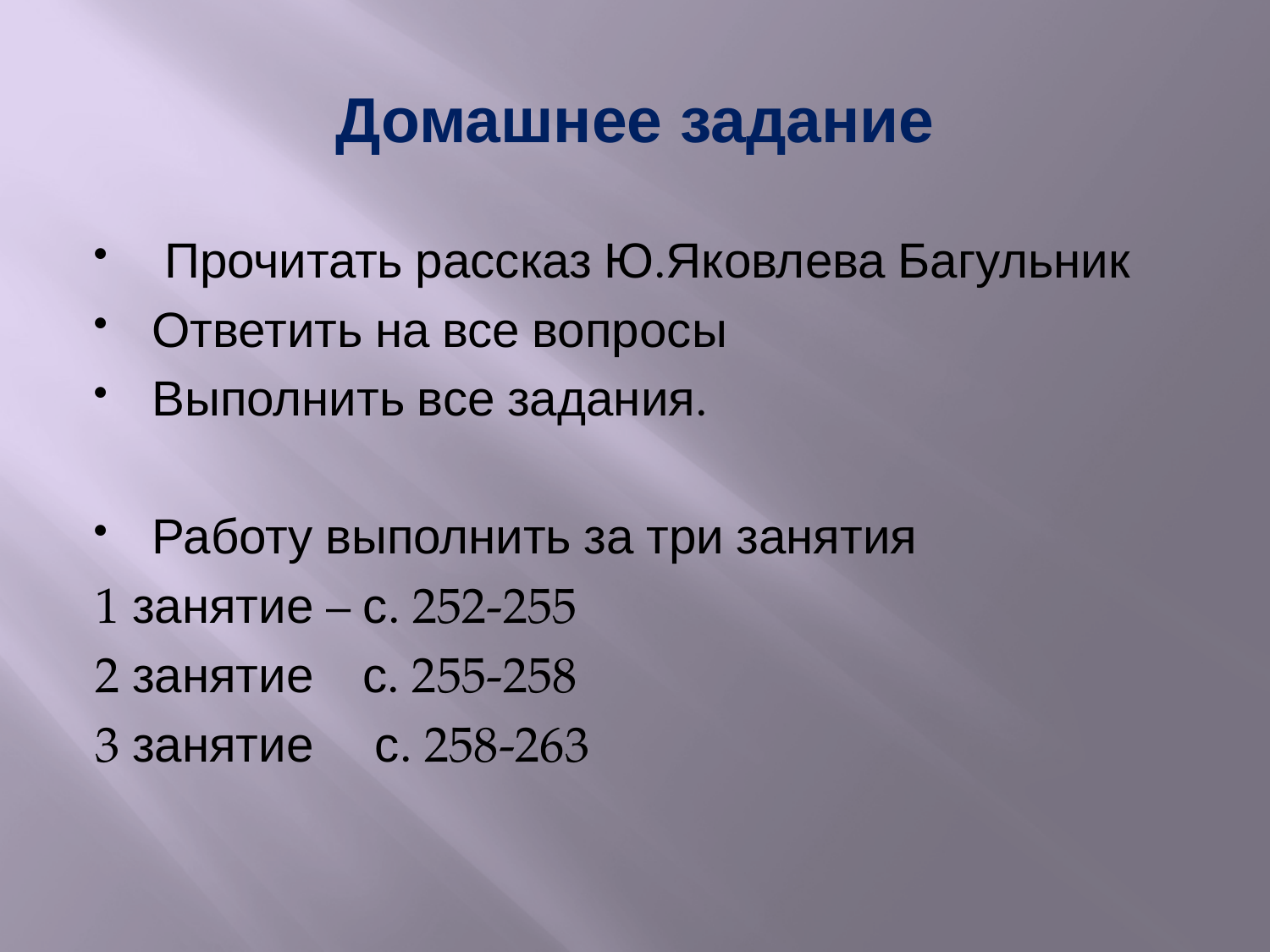

# Домашнее задание
 Прочитать рассказ Ю.Яковлева Багульник
Ответить на все вопросы
Выполнить все задания.

Работу выполнить за три занятия
1 занятие – с. 252-255
2 занятие    с. 255-258
3 занятие     с. 258-263